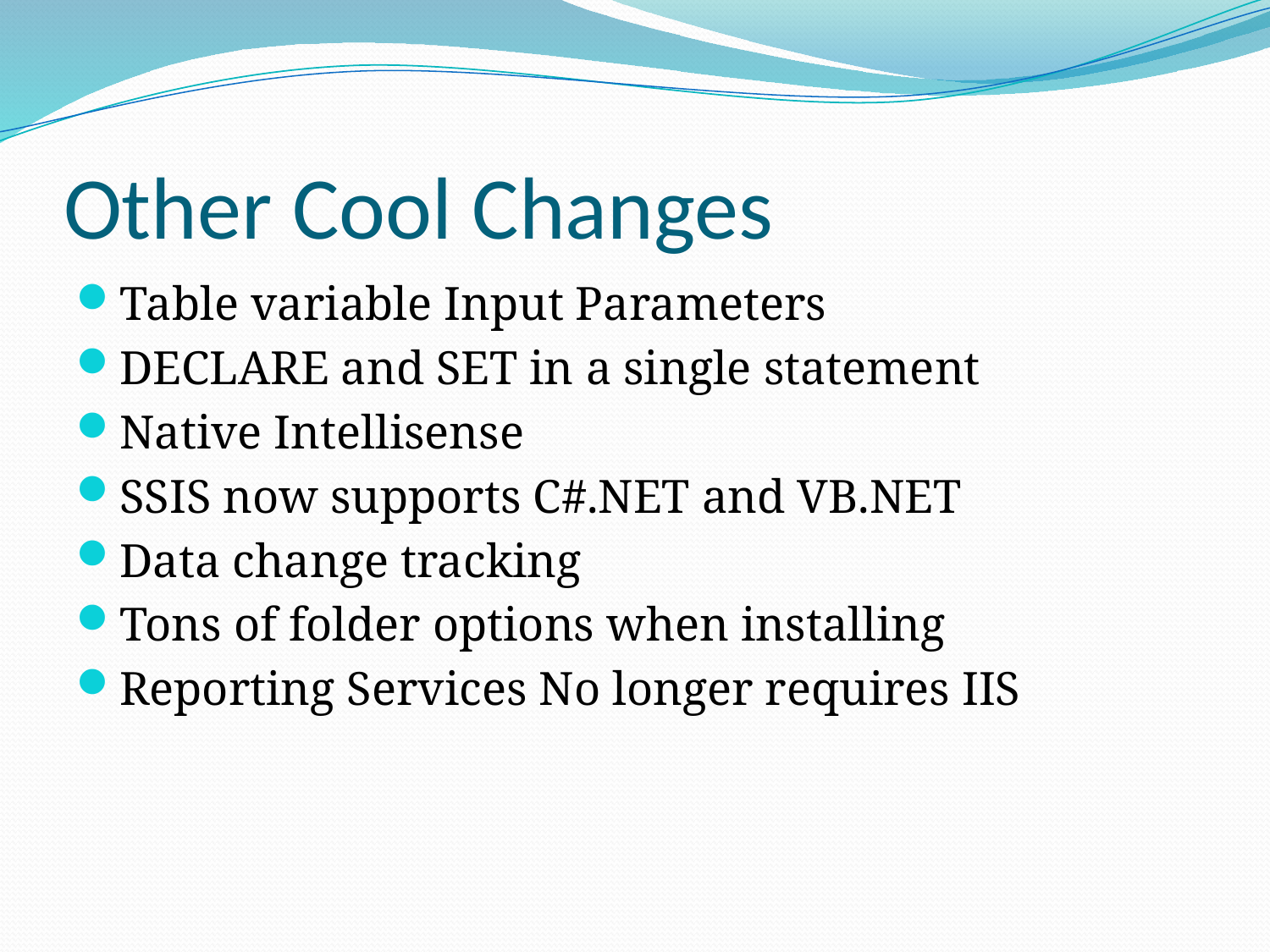

# Other Cool Changes
Table variable Input Parameters
DECLARE and SET in a single statement
Native Intellisense
SSIS now supports C#.NET and VB.NET
Data change tracking
Tons of folder options when installing
Reporting Services No longer requires IIS